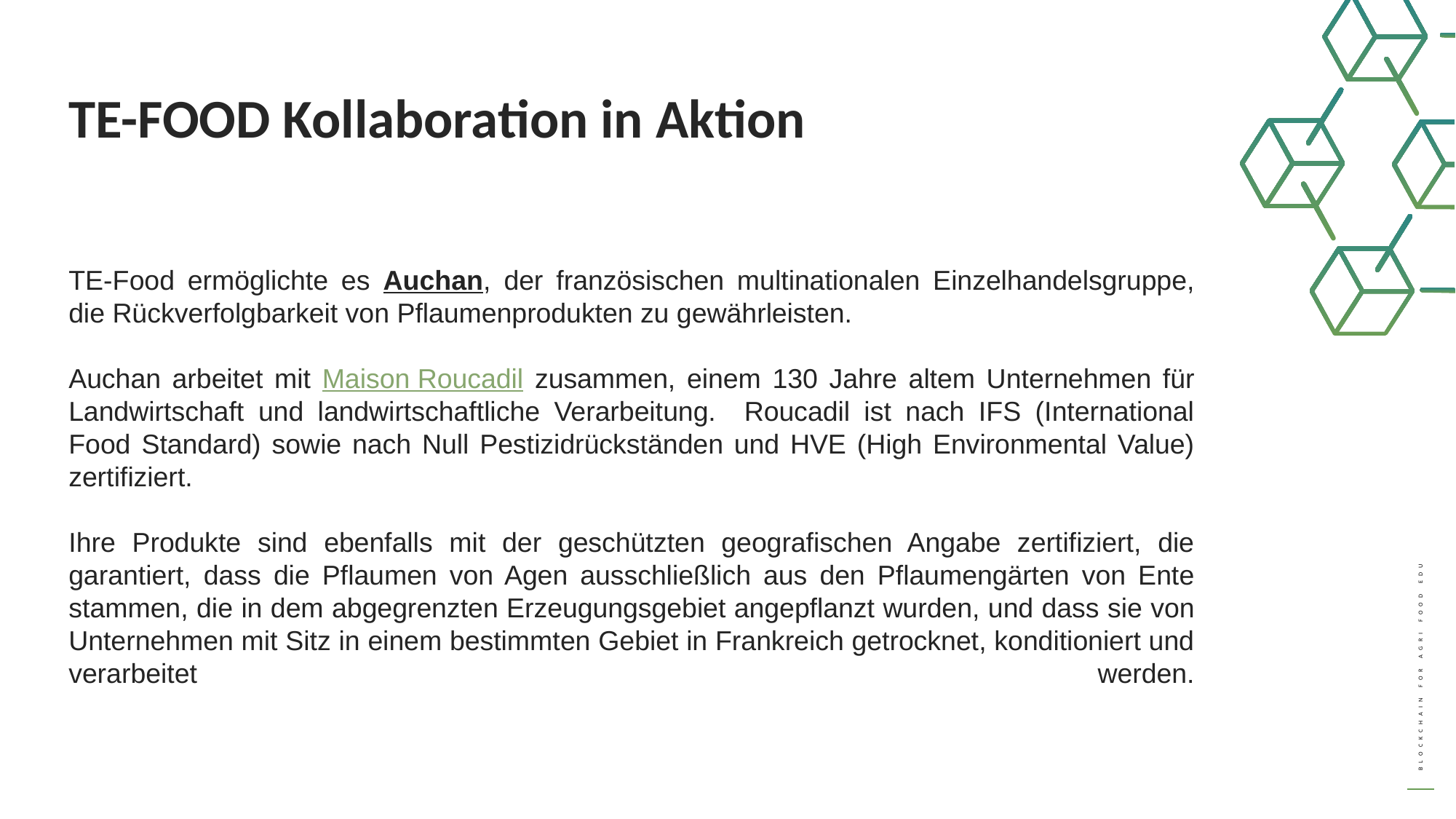

TE-FOOD Kollaboration in Aktion

TE-Food ermöglichte es Auchan, der französischen multinationalen Einzelhandelsgruppe, die Rückverfolgbarkeit von Pflaumenprodukten zu gewährleisten.

Auchan arbeitet mit Maison Roucadil zusammen, einem 130 Jahre altem Unternehmen für Landwirtschaft und landwirtschaftliche Verarbeitung.  Roucadil ist nach IFS (International Food Standard) sowie nach Null Pestizidrückständen und HVE (High Environmental Value) zertifiziert.

Ihre Produkte sind ebenfalls mit der geschützten geografischen Angabe zertifiziert, die garantiert, dass die Pflaumen von Agen ausschließlich aus den Pflaumengärten von Ente stammen, die in dem abgegrenzten Erzeugungsgebiet angepflanzt wurden, und dass sie von Unternehmen mit Sitz in einem bestimmten Gebiet in Frankreich getrocknet, konditioniert und verarbeitet werden.